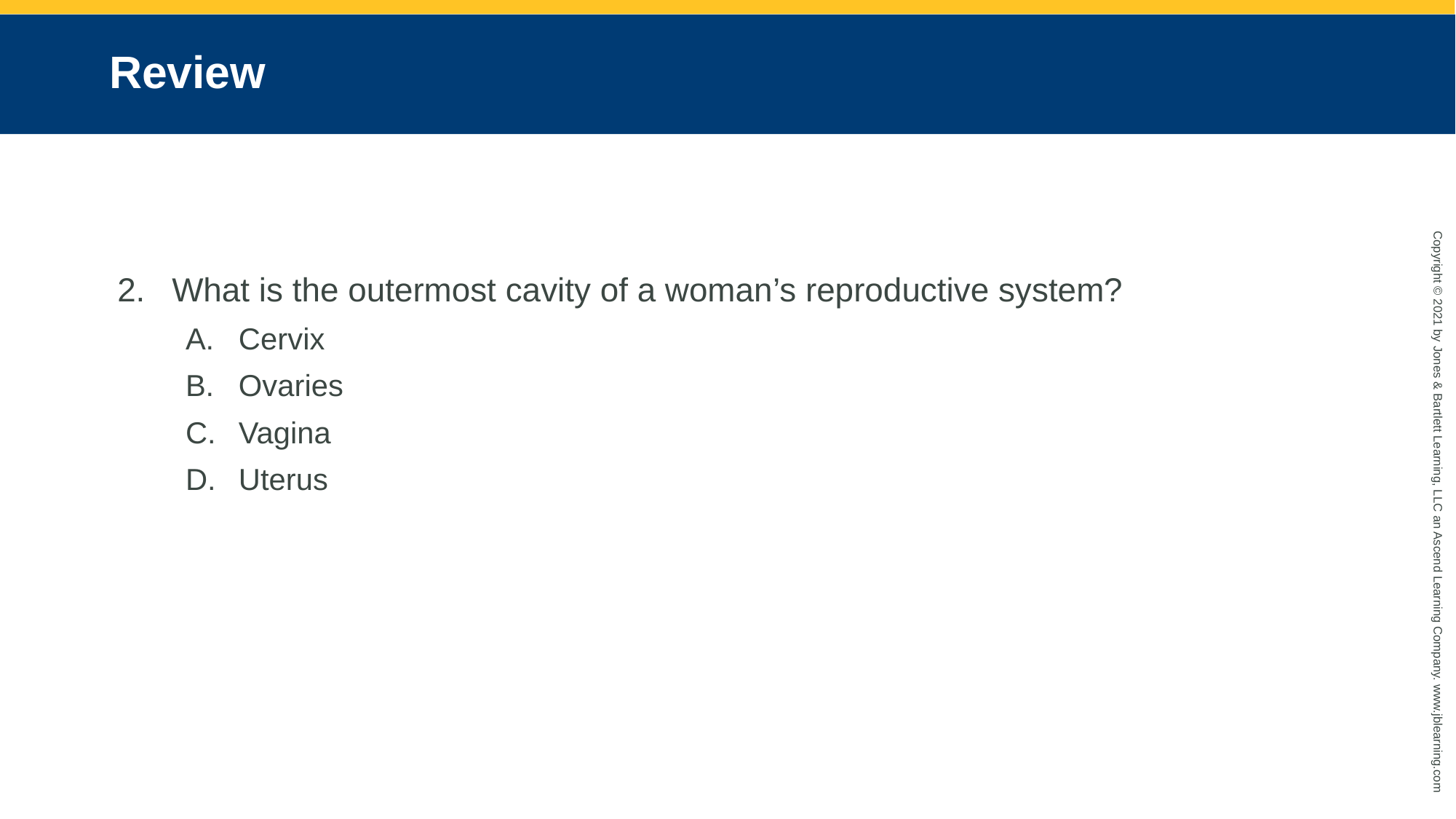

# Review
What is the outermost cavity of a woman’s reproductive system?
Cervix
Ovaries
Vagina
Uterus